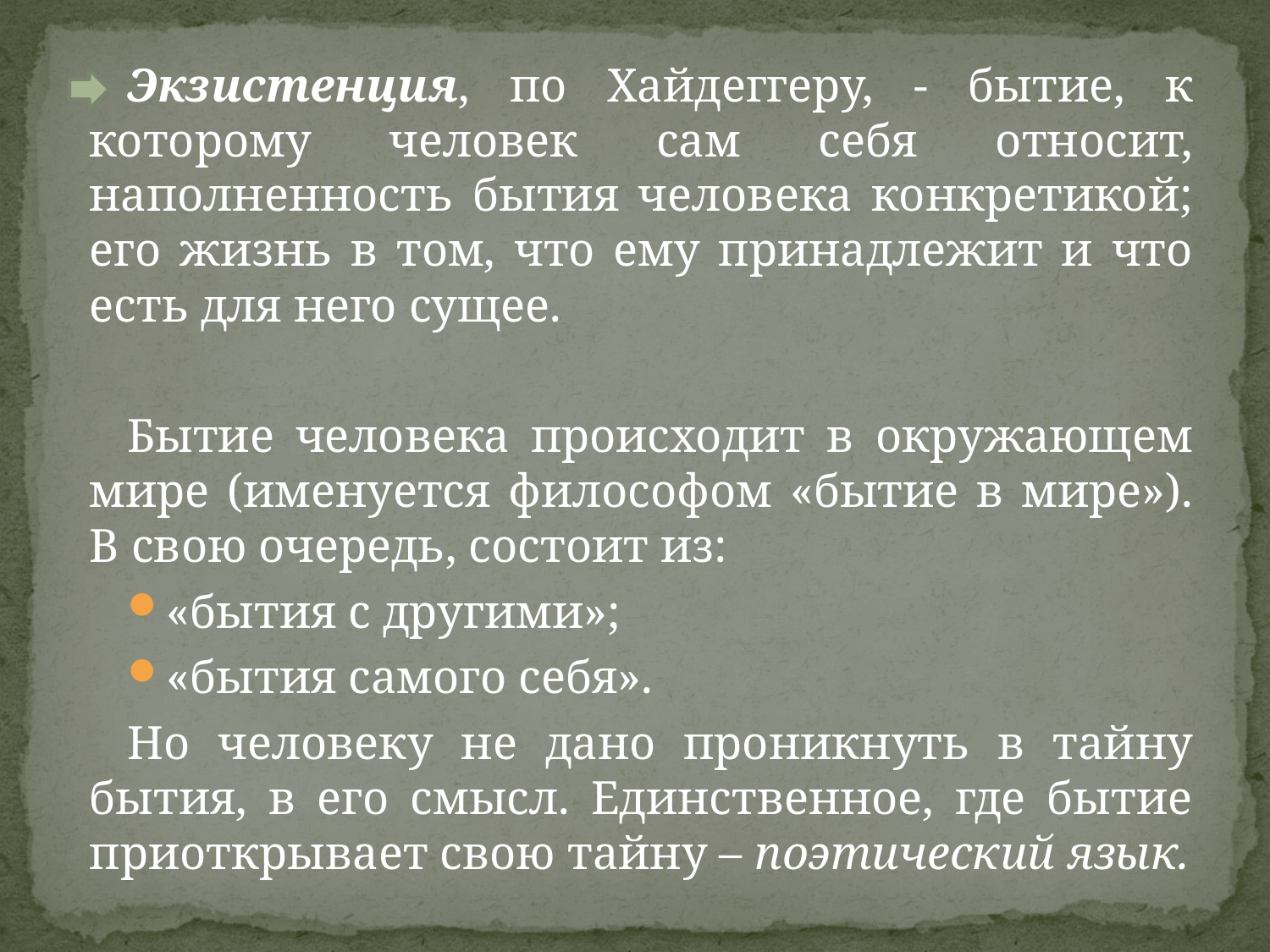

#
Экзистенция, по Хайдеггеру, - бытие, к которому человек сам себя относит, наполненность бытия человека конкретикой; его жизнь в том, что ему принадлежит и что есть для него сущее.

Бытие человека происходит в окружающем мире (именуется философом «бытие в мире»). В свою очередь, состоит из:
«бытия с другими»;
«бытия самого себя».
Но человеку не дано проникнуть в тайну бытия, в его смысл. Единственное, где бытие приоткрывает свою тайну – поэтический язык.